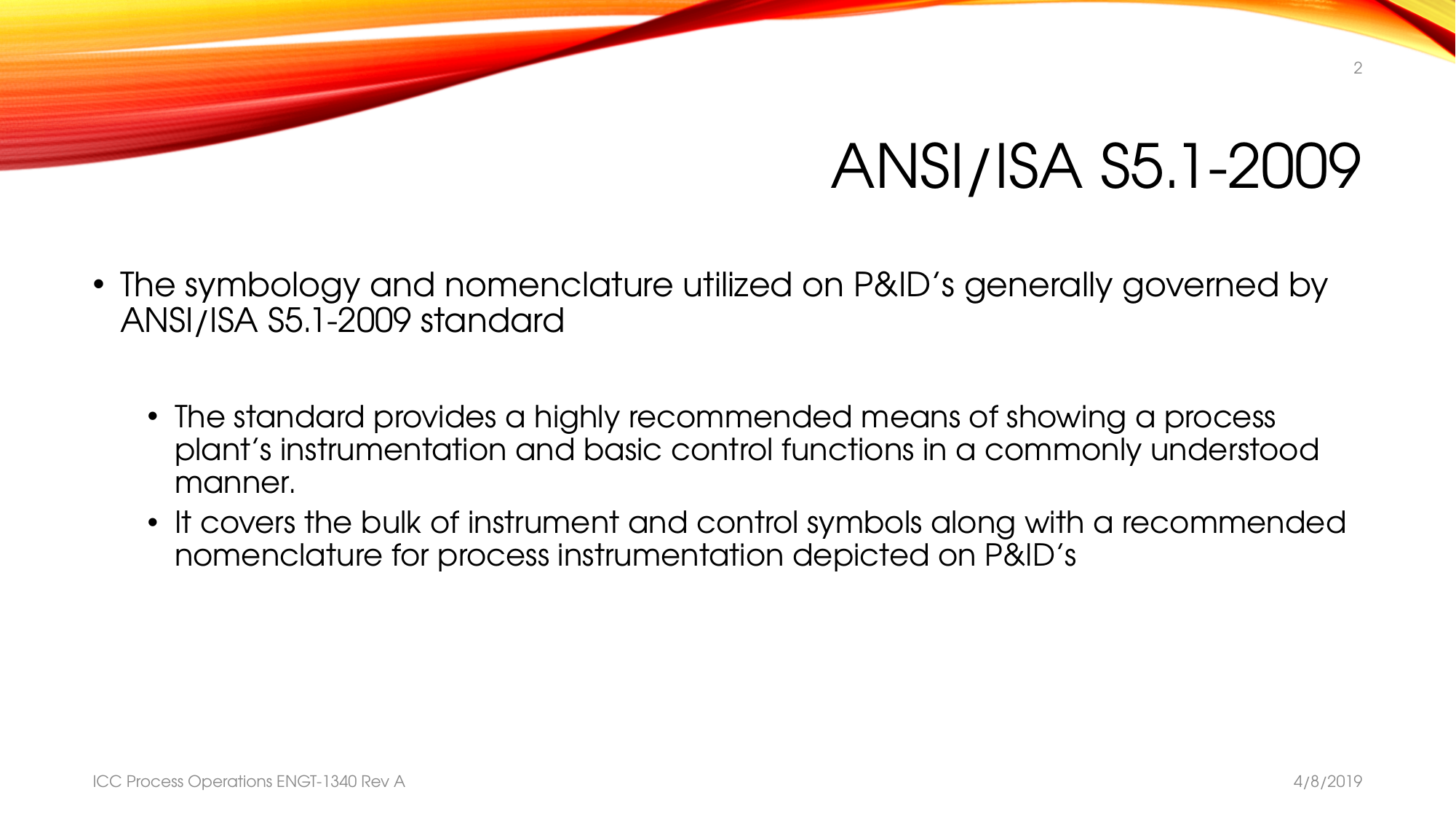

2
# ANSI/isa s5.1-2009
The symbology and nomenclature utilized on P&ID’s generally governed by ANSI/ISA S5.1-2009 standard

The standard provides a highly recommended means of showing a process plant’s instrumentation and basic control functions in a commonly understood manner.
It covers the bulk of instrument and control symbols along with a recommended nomenclature for process instrumentation depicted on P&ID’s

ICC Process Operations ENGT-1340 Rev A
4/8/2019